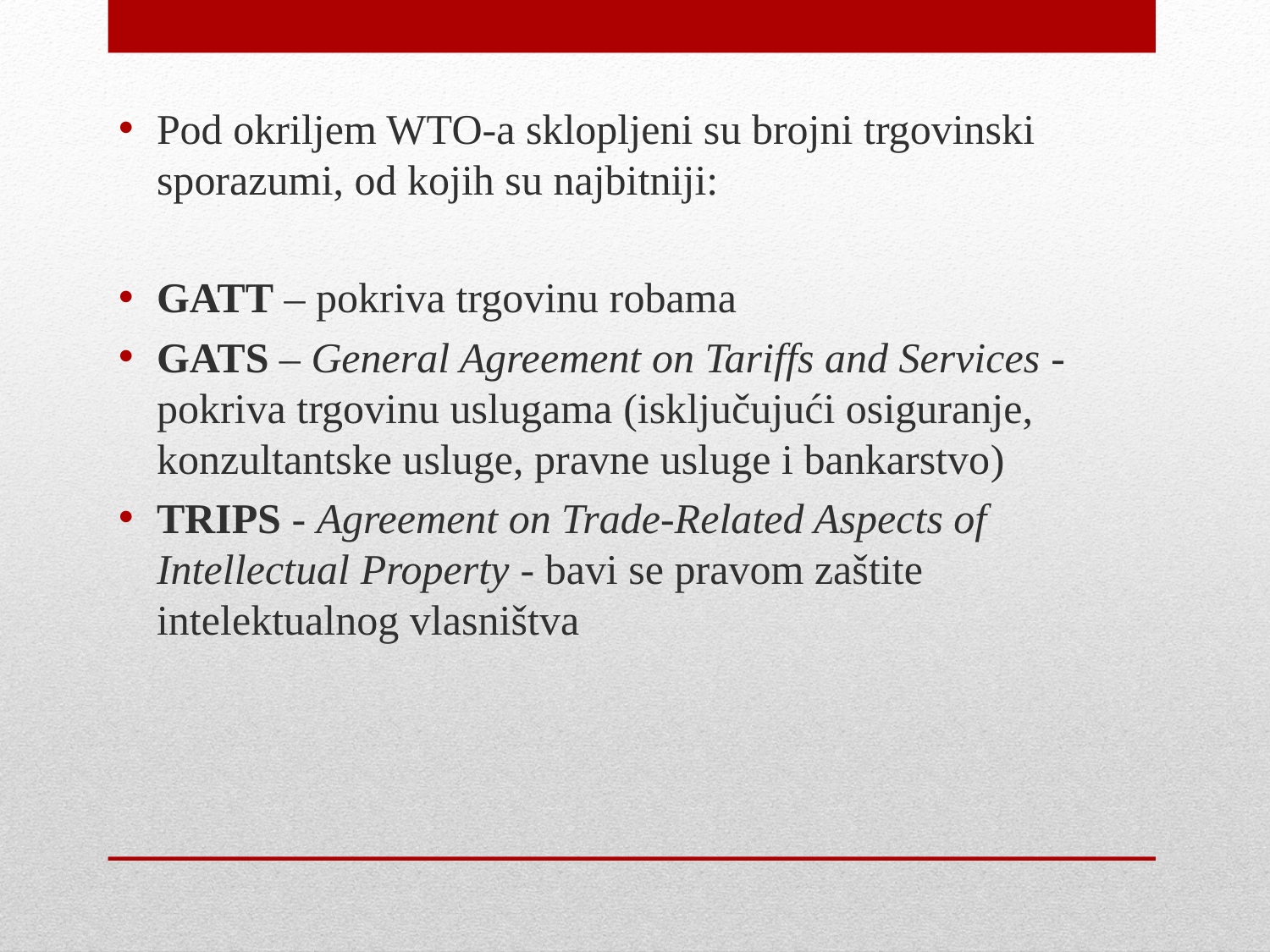

Pod okriljem WTO-a sklopljeni su brojni trgovinski sporazumi, od kojih su najbitniji:

GATT – pokriva trgovinu robama
GATS – General Agreement on Tariffs and Services - pokriva trgovinu uslugama (isključujući osiguranje, konzultantske usluge, pravne usluge i bankarstvo)
TRIPS - Agreement on Trade-Related Aspects of Intellectual Property - bavi se pravom zaštite intelektualnog vlasništva